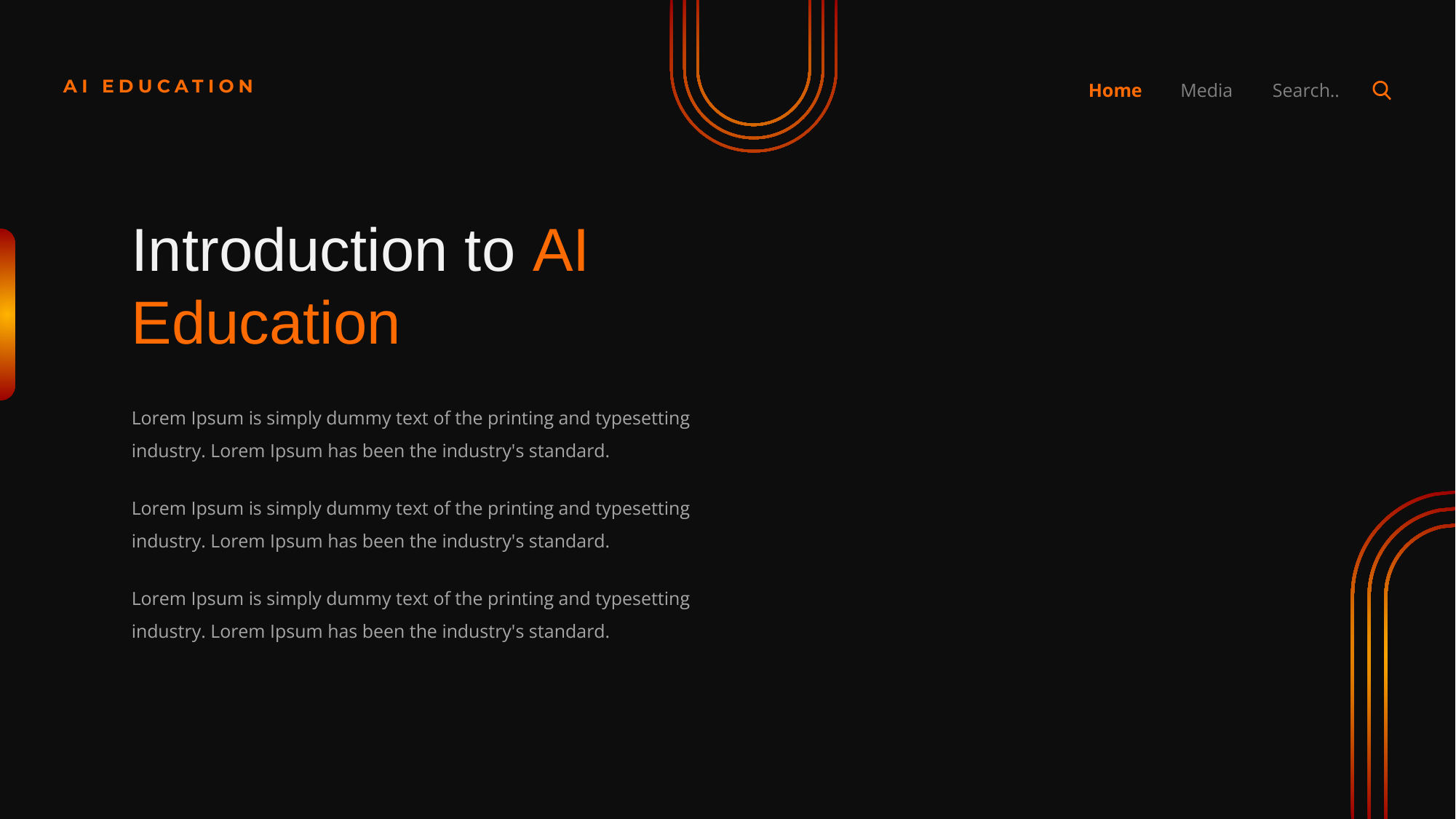

AI EDUCATION
Home
Media
Search..

Introduction to AI Education

Lorem Ipsum is simply dummy text of the printing and typesetting industry. Lorem Ipsum has been the industry's standard.
Lorem Ipsum is simply dummy text of the printing and typesetting industry. Lorem Ipsum has been the industry's standard.

Lorem Ipsum is simply dummy text of the printing and typesetting industry. Lorem Ipsum has been the industry's standard.